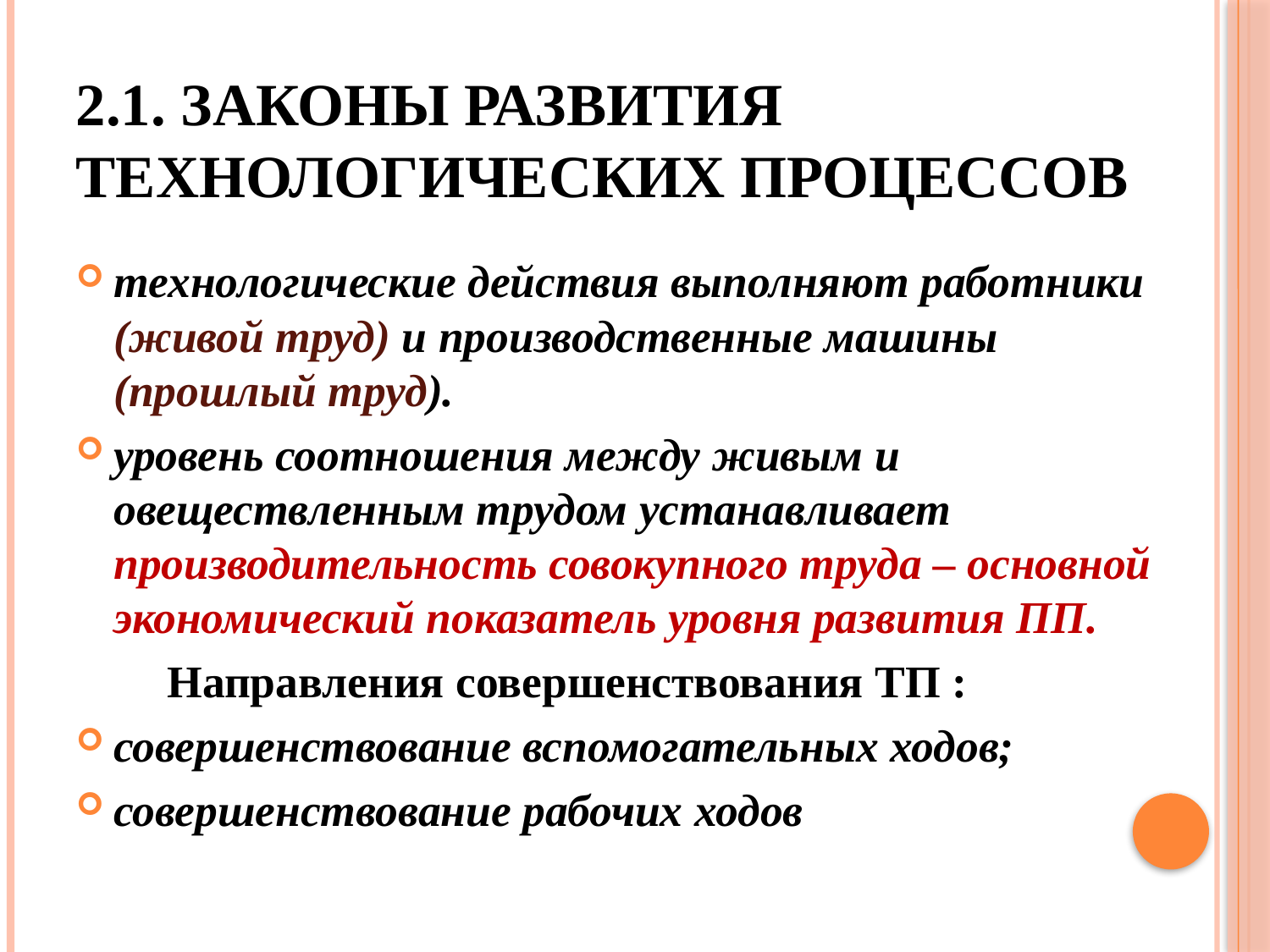

# 2.1. Законы развития технологических процессов
технологические действия выполняют работники (живой труд) и производственные машины (прошлый труд).
уровень соотношения между живым и овеществленным трудом устанавливает производительность совокупного труда – основной экономический показатель уровня развития ПП.
        Направления совершенствования ТП :
совершенствование вспомогательных ходов;
совершенствование рабочих ходов